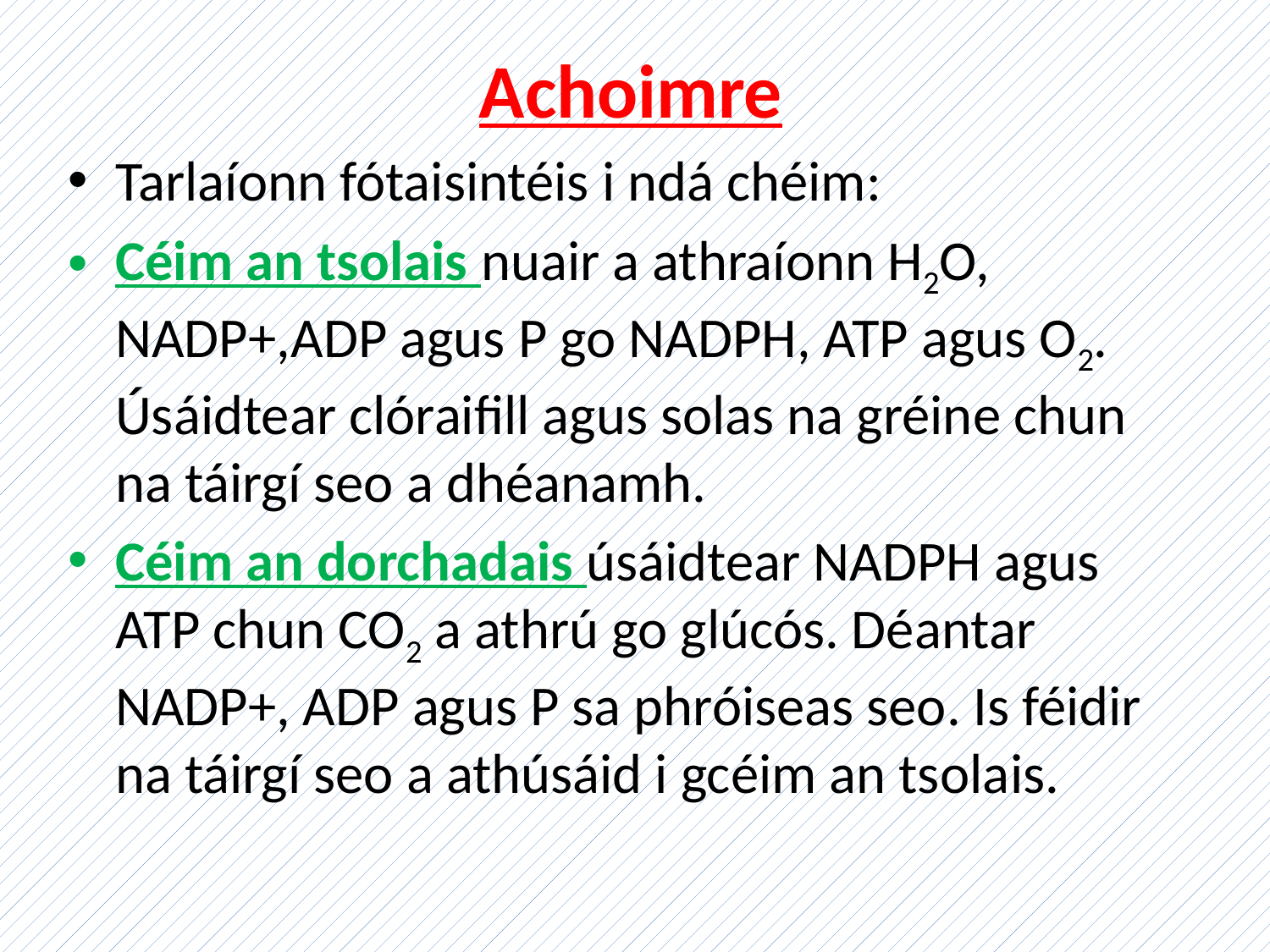

Achoimre
Tarlaíonn fótaisintéis i ndá chéim:
Céim an tsolais nuair a athraíonn H2O, NADP+,ADP agus P go NADPH, ATP agus O2. Úsáidtear clóraifill agus solas na gréine chun na táirgí seo a dhéanamh.
Céim an dorchadais úsáidtear NADPH agus ATP chun CO2 a athrú go glúcós. Déantar NADP+, ADP agus P sa phróiseas seo. Is féidir na táirgí seo a athúsáid i gcéim an tsolais.